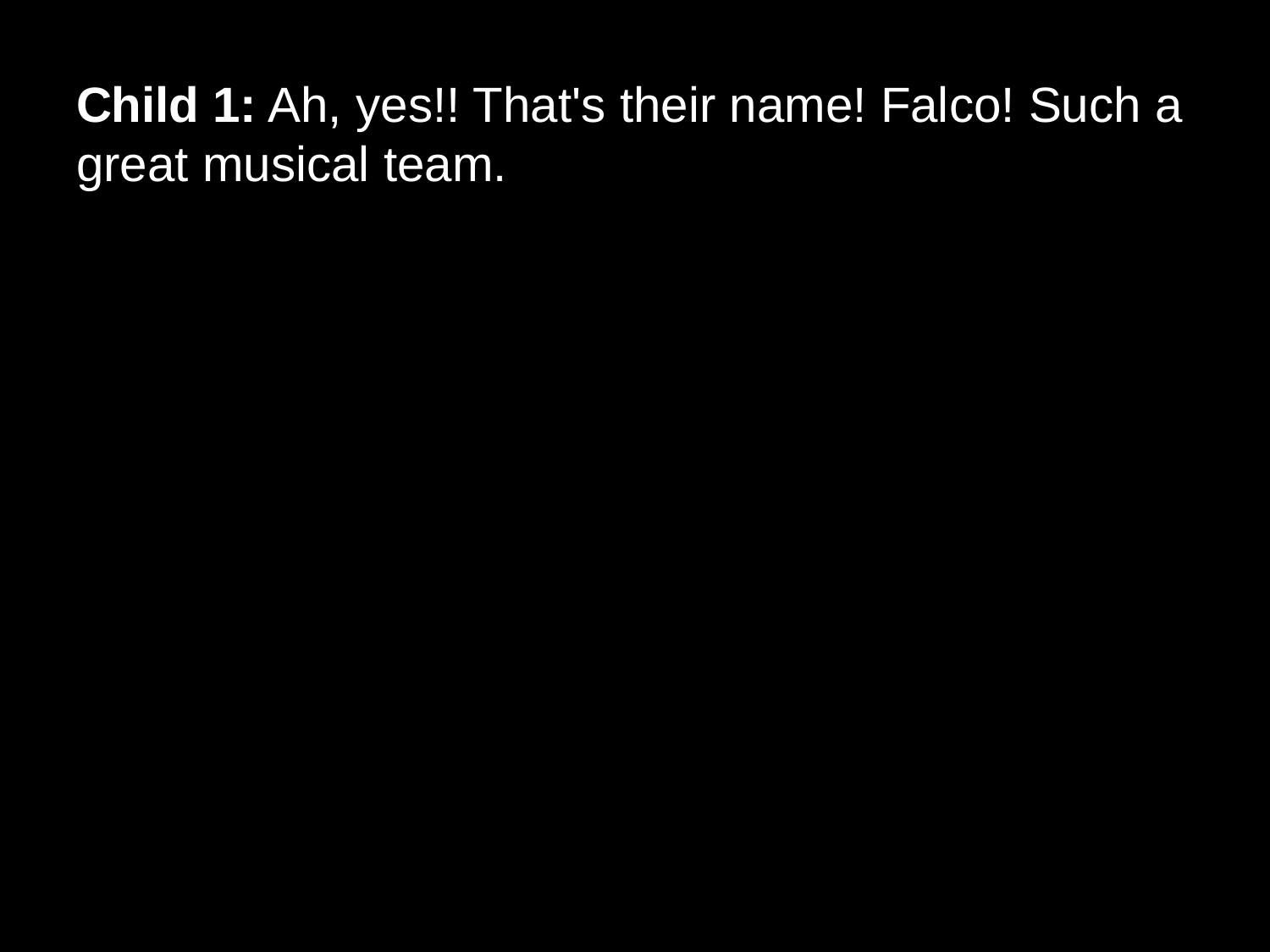

# Child 1: Ah, yes!! That's their name! Falco! Such a great musical team.